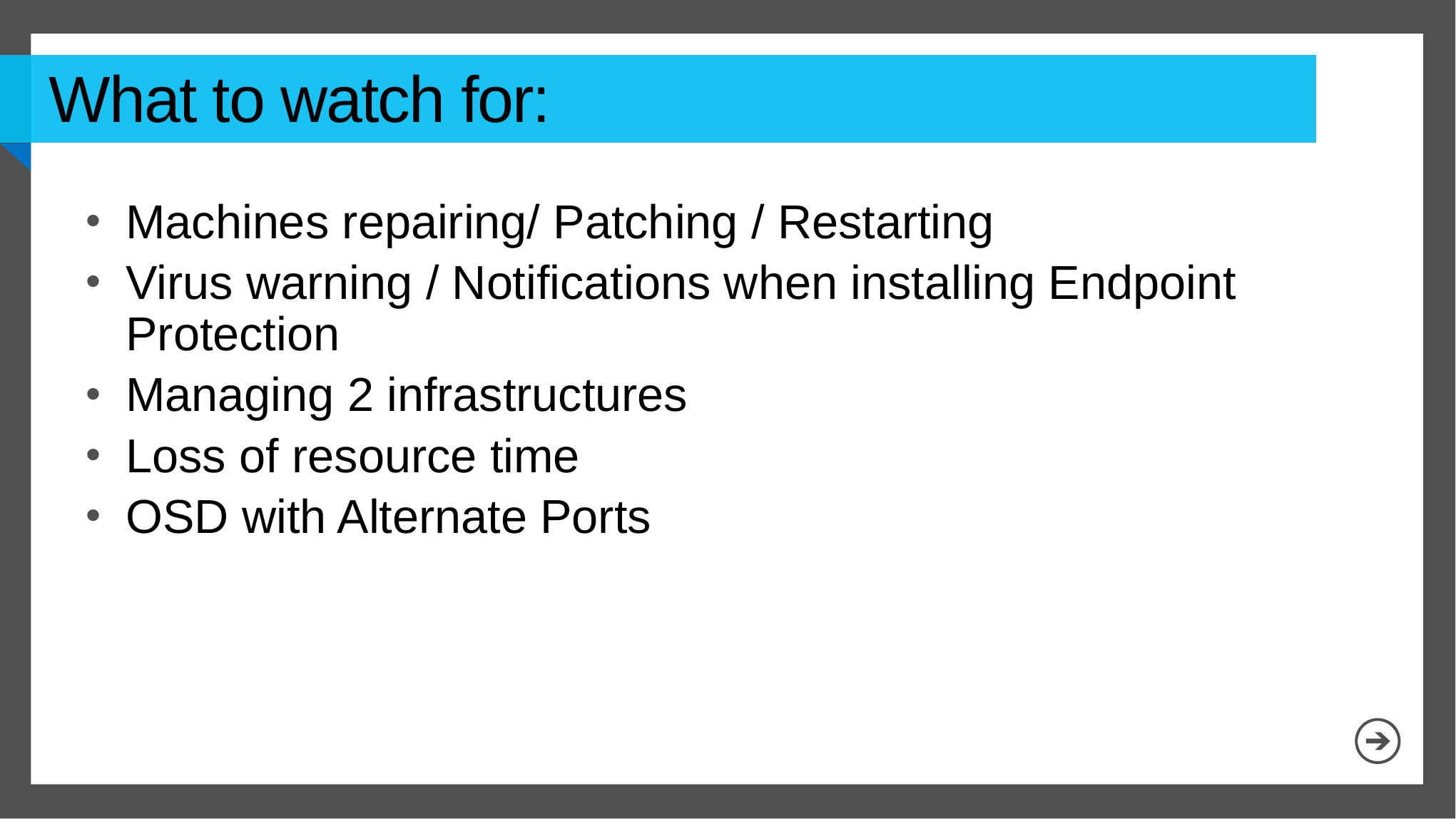

# What to watch for:
Machines repairing/ Patching / Restarting
Virus warning / Notifications when installing Endpoint Protection
Managing 2 infrastructures
Loss of resource time
OSD with Alternate Ports